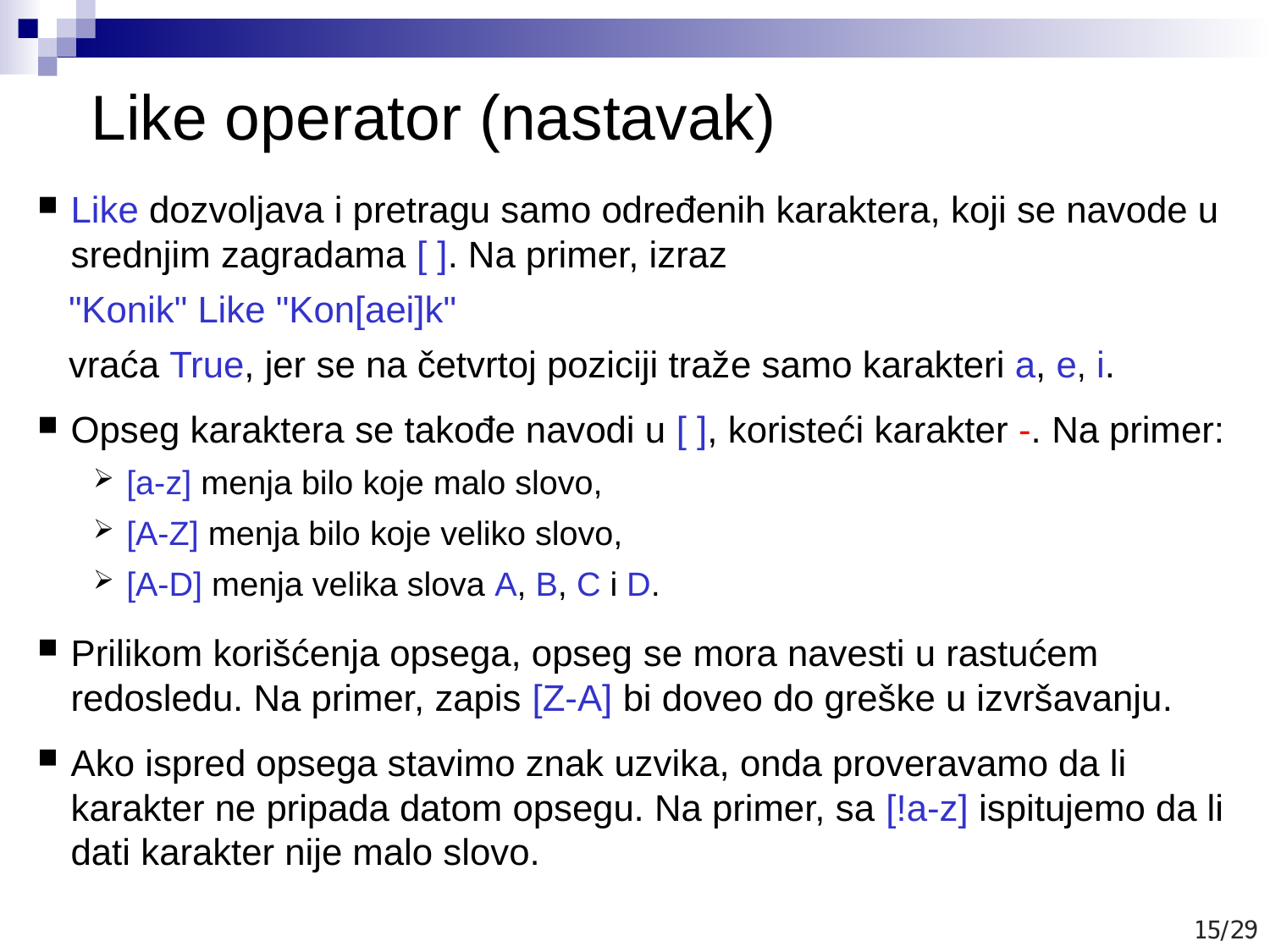

# Like operator (nastavak)
Like dozvoljava i pretragu samo određenih karaktera, koji se navode u srednjim zagradama [ ]. Na primer, izraz
   "Konik" Like "Kon[aei]k"
   vraća True, jer se na četvrtoj poziciji traže samo karakteri a, e, i.
Opseg karaktera se takođe navodi u [ ], koristeći karakter -. Na primer:
[a-z] menja bilo koje malo slovo,
[A-Z] menja bilo koje veliko slovo,
[A-D] menja velika slova A, B, C i D.
Prilikom korišćenja opsega, opseg se mora navesti u rastućem redosledu. Na primer, zapis [Z-A] bi doveo do greške u izvršavanju.
Ako ispred opsega stavimo znak uzvika, onda proveravamo da li karakter ne pripada datom opsegu. Na primer, sa [!a-z] ispitujemo da li dati karakter nije malo slovo.
15/29